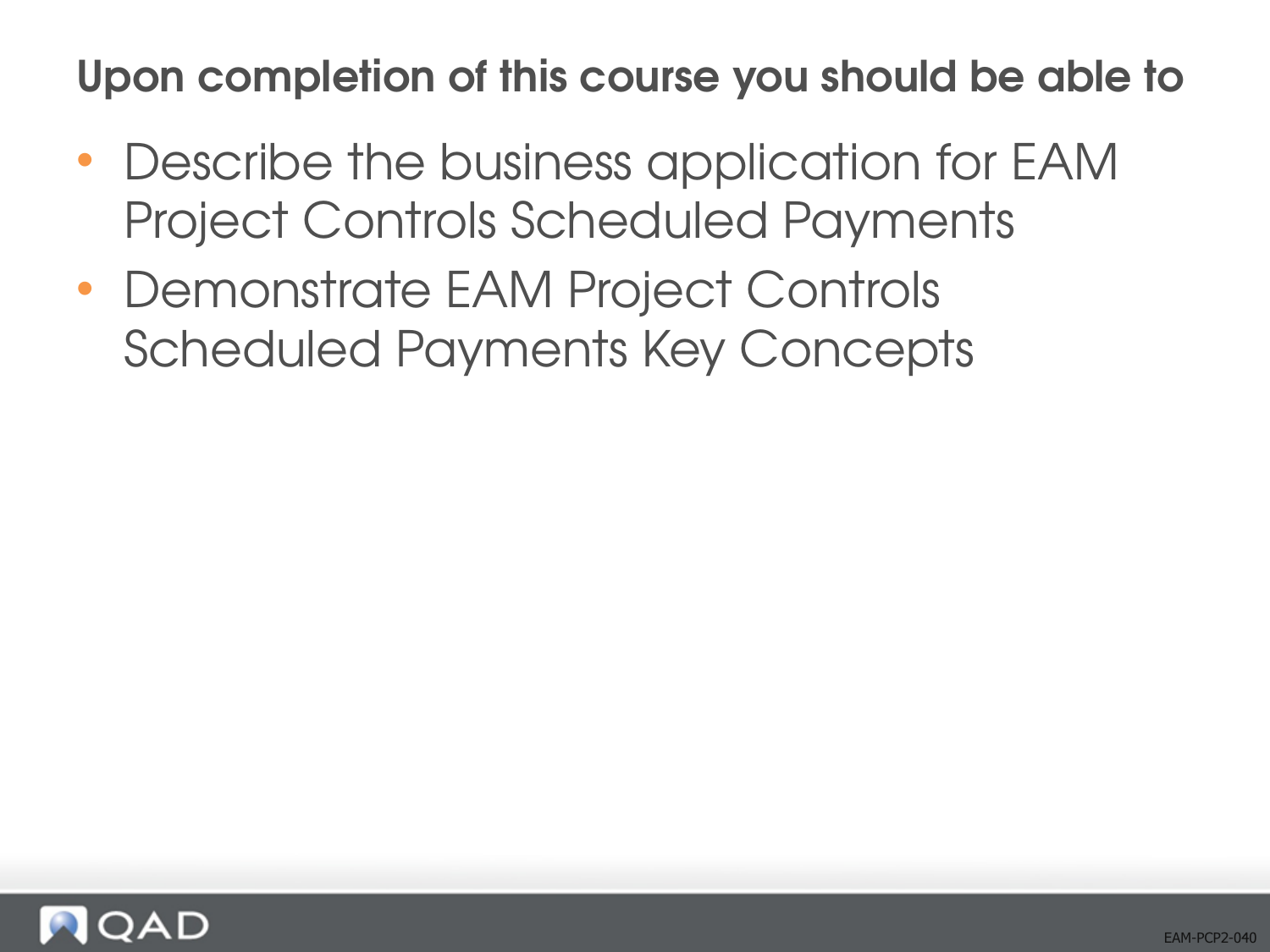

# Upon completion of this course you should be able to
Describe the business application for EAM Project Controls Scheduled Payments
Demonstrate EAM Project Controls Scheduled Payments Key Concepts
EAM-PCP2-040